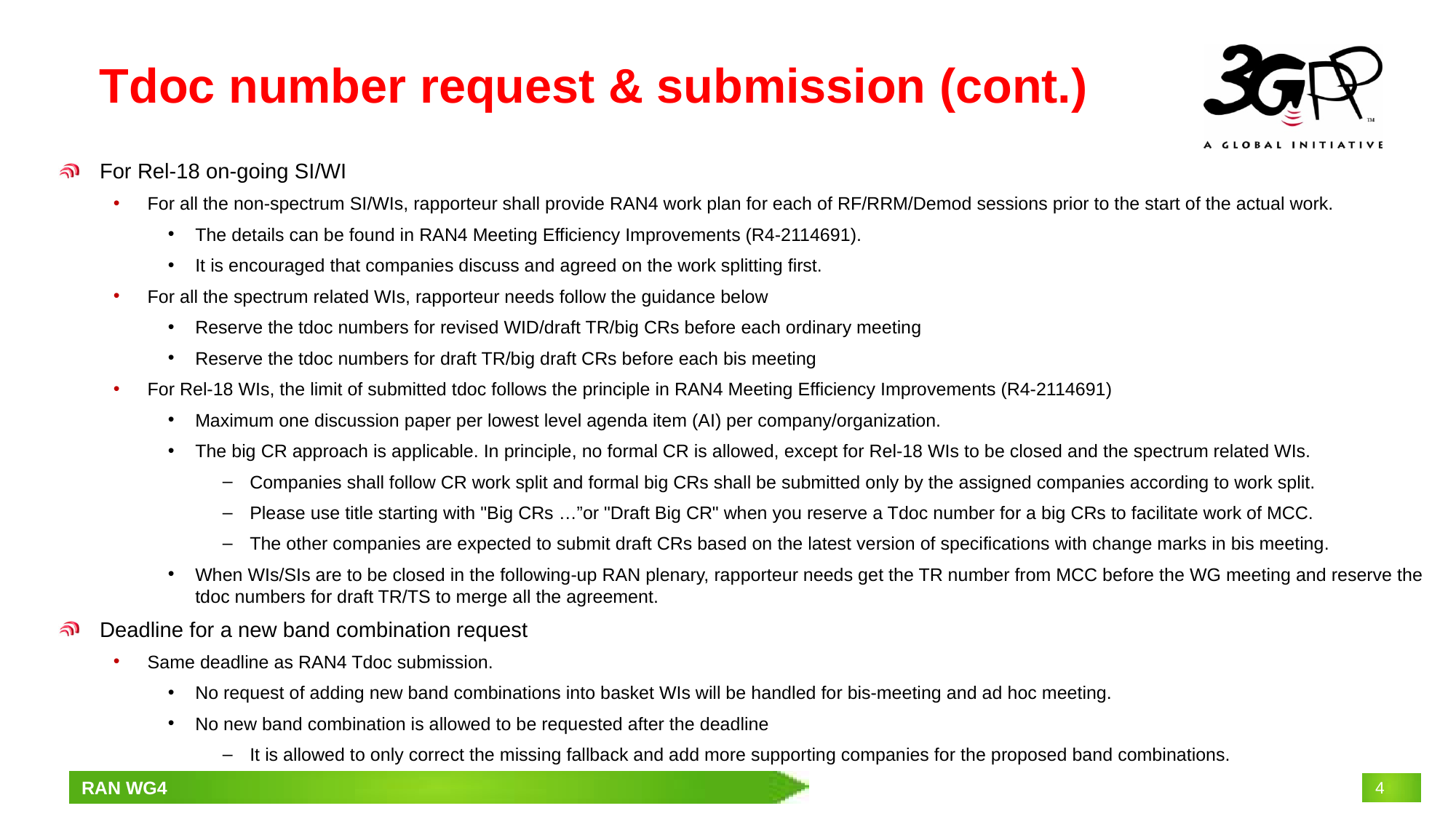

# Tdoc number request & submission (cont.)
For Rel-18 on-going SI/WI
For all the non-spectrum SI/WIs, rapporteur shall provide RAN4 work plan for each of RF/RRM/Demod sessions prior to the start of the actual work.
The details can be found in RAN4 Meeting Efficiency Improvements (R4-2114691).
It is encouraged that companies discuss and agreed on the work splitting first.
For all the spectrum related WIs, rapporteur needs follow the guidance below
Reserve the tdoc numbers for revised WID/draft TR/big CRs before each ordinary meeting
Reserve the tdoc numbers for draft TR/big draft CRs before each bis meeting
For Rel-18 WIs, the limit of submitted tdoc follows the principle in RAN4 Meeting Efficiency Improvements (R4-2114691)
Maximum one discussion paper per lowest level agenda item (AI) per company/organization.
The big CR approach is applicable. In principle, no formal CR is allowed, except for Rel-18 WIs to be closed and the spectrum related WIs.
Companies shall follow CR work split and formal big CRs shall be submitted only by the assigned companies according to work split.
Please use title starting with "Big CRs …”or "Draft Big CR" when you reserve a Tdoc number for a big CRs to facilitate work of MCC.
The other companies are expected to submit draft CRs based on the latest version of specifications with change marks in bis meeting.
When WIs/SIs are to be closed in the following-up RAN plenary, rapporteur needs get the TR number from MCC before the WG meeting and reserve the tdoc numbers for draft TR/TS to merge all the agreement.
Deadline for a new band combination request
Same deadline as RAN4 Tdoc submission.
No request of adding new band combinations into basket WIs will be handled for bis-meeting and ad hoc meeting.
No new band combination is allowed to be requested after the deadline
It is allowed to only correct the missing fallback and add more supporting companies for the proposed band combinations.